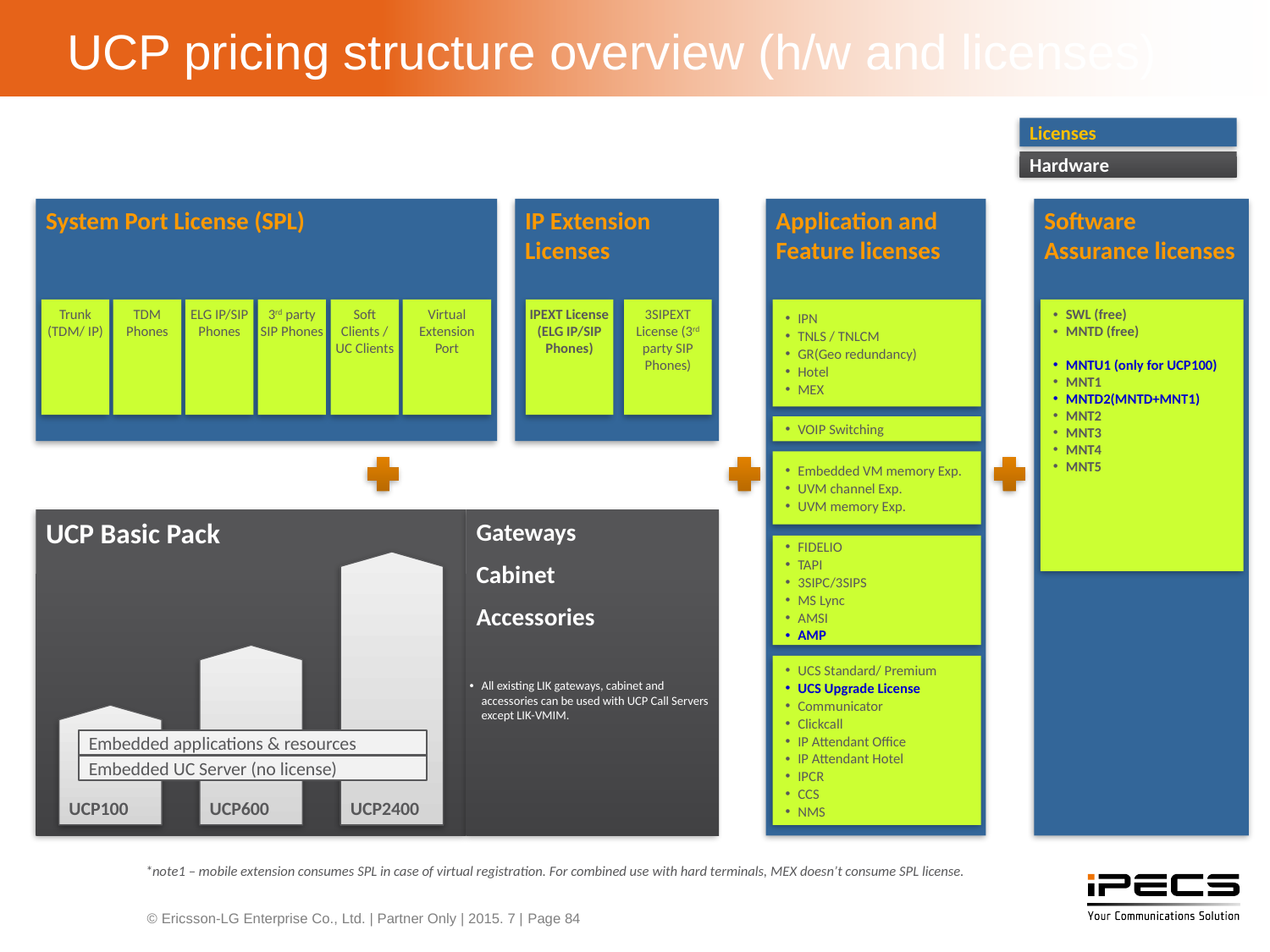

UCP pricing structure overview (h/w and licenses)
Licenses
Hardware
System Port License (SPL)

IP Extension Licenses

Application and Feature licenses
Software Assurance licenses
Trunk
(TDM/ IP)
TDM Phones
ELG IP/SIP Phones
3rd party SIP Phones
Soft Clients /
UC Clients
Virtual Extension
Port
IPEXT License
(ELG IP/SIP Phones)
3SIPEXT License (3rd party SIP Phones)
IPN
TNLS / TNLCM
GR(Geo redundancy)
Hotel
MEX
VOIP Switching
Embedded VM memory Exp.
UVM channel Exp.
UVM memory Exp.
FIDELIO
TAPI
3SIPC/3SIPS
MS Lync
AMSI
AMP
UCS Standard/ Premium
UCS Upgrade License
Communicator
Clickcall
IP Attendant Office
IP Attendant Hotel
IPCR
CCS
NMS
SWL (free)
MNTD (free)

MNTU1 (only for UCP100)
MNT1
MNTD2(MNTD+MNT1)
MNT2
MNT3
MNT4
MNT5

UCP Basic Pack
Gateways
Cabinet
Accessories
UCP2400
UCP600
UCP100
Embedded applications & resources
Embedded UC Server (no license)
All existing LIK gateways, cabinet and accessories can be used with UCP Call Servers except LIK-VMIM.
*note1 – mobile extension consumes SPL in case of virtual registration. For combined use with hard terminals, MEX doesn’t consume SPL license.